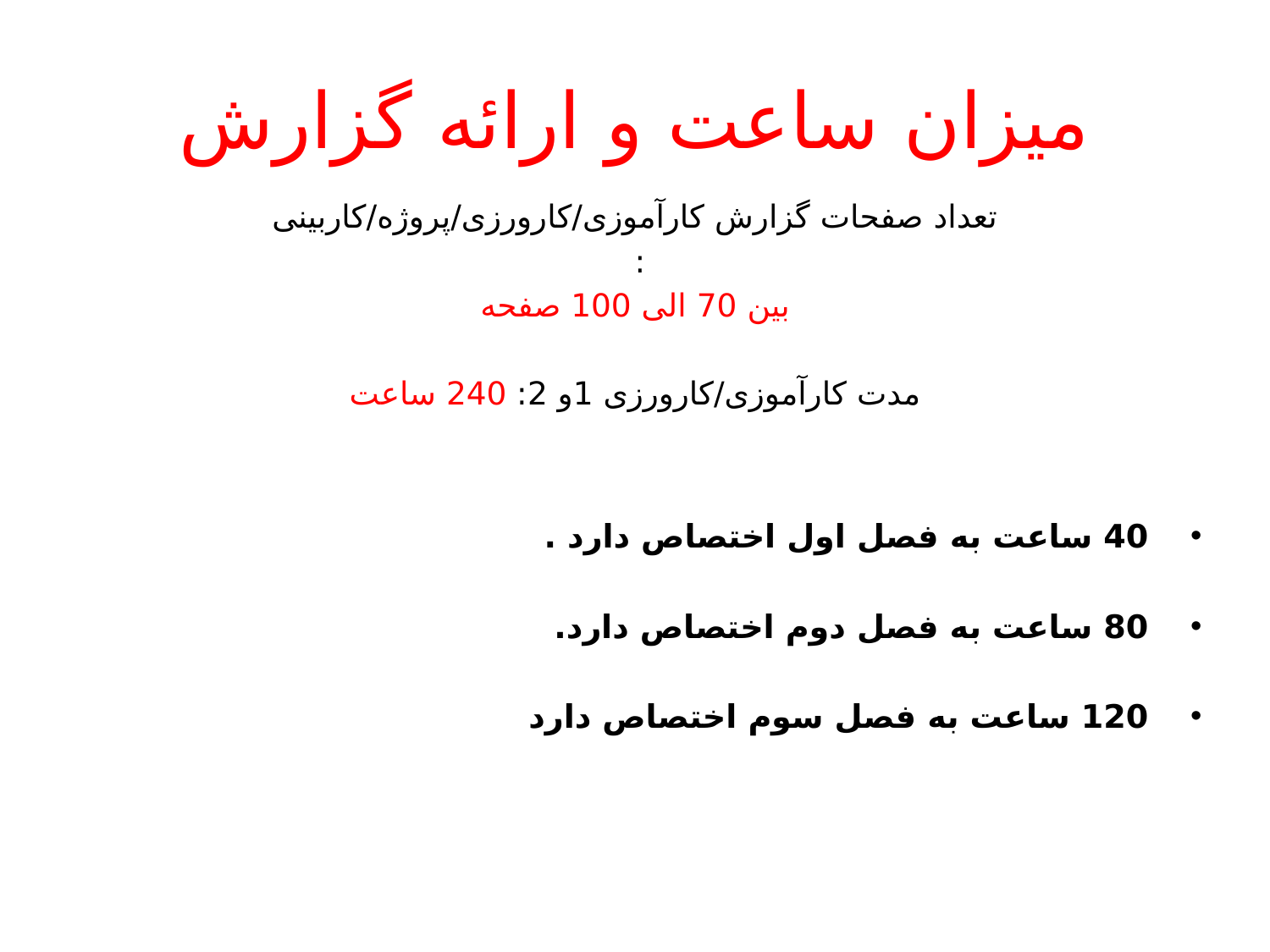

# میزان ساعت و ارائه گزارش
تعداد صفحات گزارش کارآموزی/کارورزی/پروژه/کاربینی
:
بین 70 الی 100 صفحه

مدت کارآموزی/کارورزی 1و 2: 240 ساعت

40 ساعت به فصل اول اختصاص دارد .

80 ساعت به فصل دوم اختصاص دارد.

120 ساعت به فصل سوم اختصاص دارد